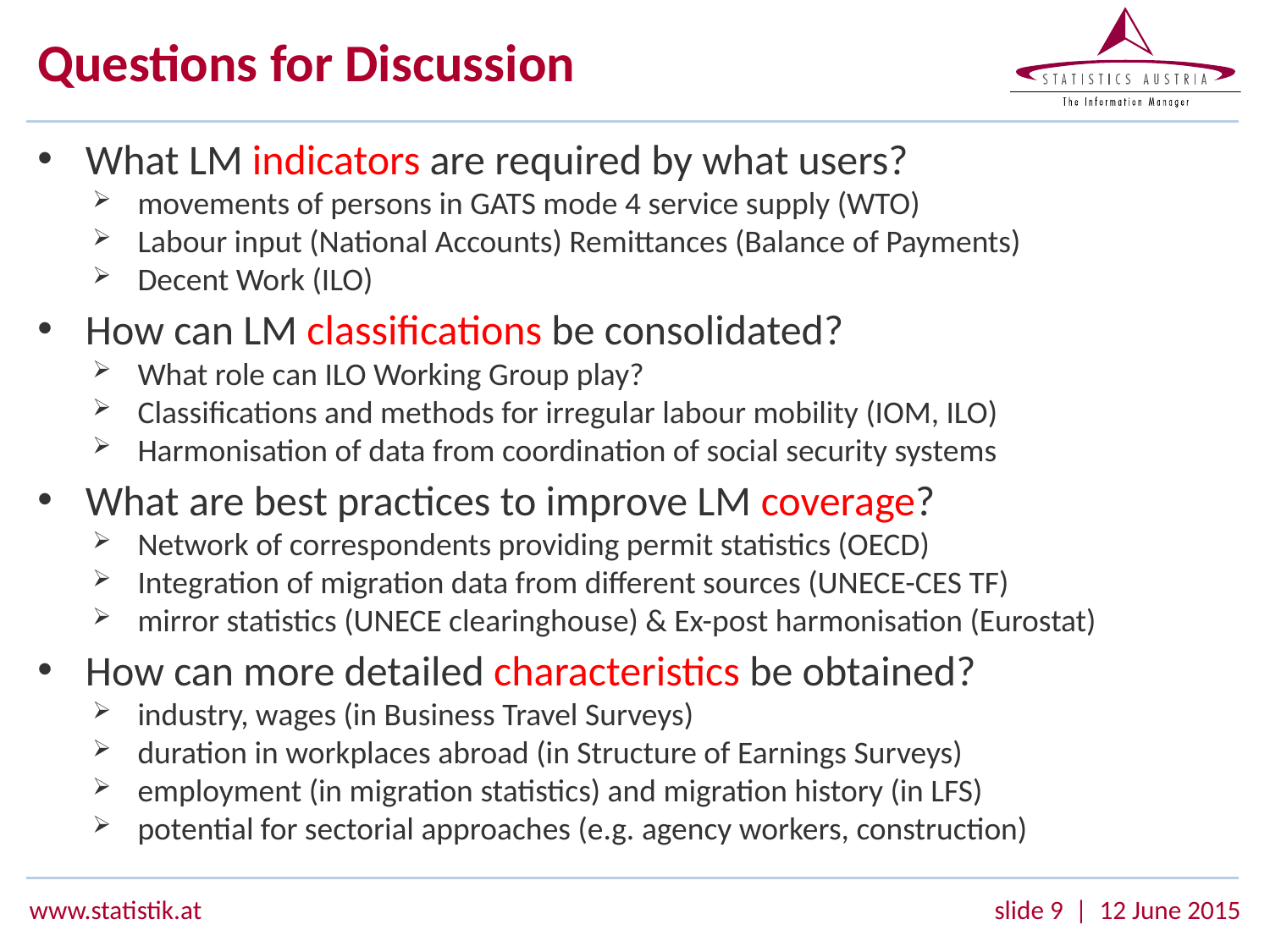

# Questions for Discussion
What LM indicators are required by what users?
movements of persons in GATS mode 4 service supply (WTO)
Labour input (National Accounts) Remittances (Balance of Payments)
Decent Work (ILO)
How can LM classifications be consolidated?
What role can ILO Working Group play?
Classifications and methods for irregular labour mobility (IOM, ILO)
Harmonisation of data from coordination of social security systems
What are best practices to improve LM coverage?
Network of correspondents providing permit statistics (OECD)
Integration of migration data from different sources (UNECE-CES TF)
mirror statistics (UNECE clearinghouse) & Ex-post harmonisation (Eurostat)
How can more detailed characteristics be obtained?
industry, wages (in Business Travel Surveys)
duration in workplaces abroad (in Structure of Earnings Surveys)
employment (in migration statistics) and migration history (in LFS)
potential for sectorial approaches (e.g. agency workers, construction)